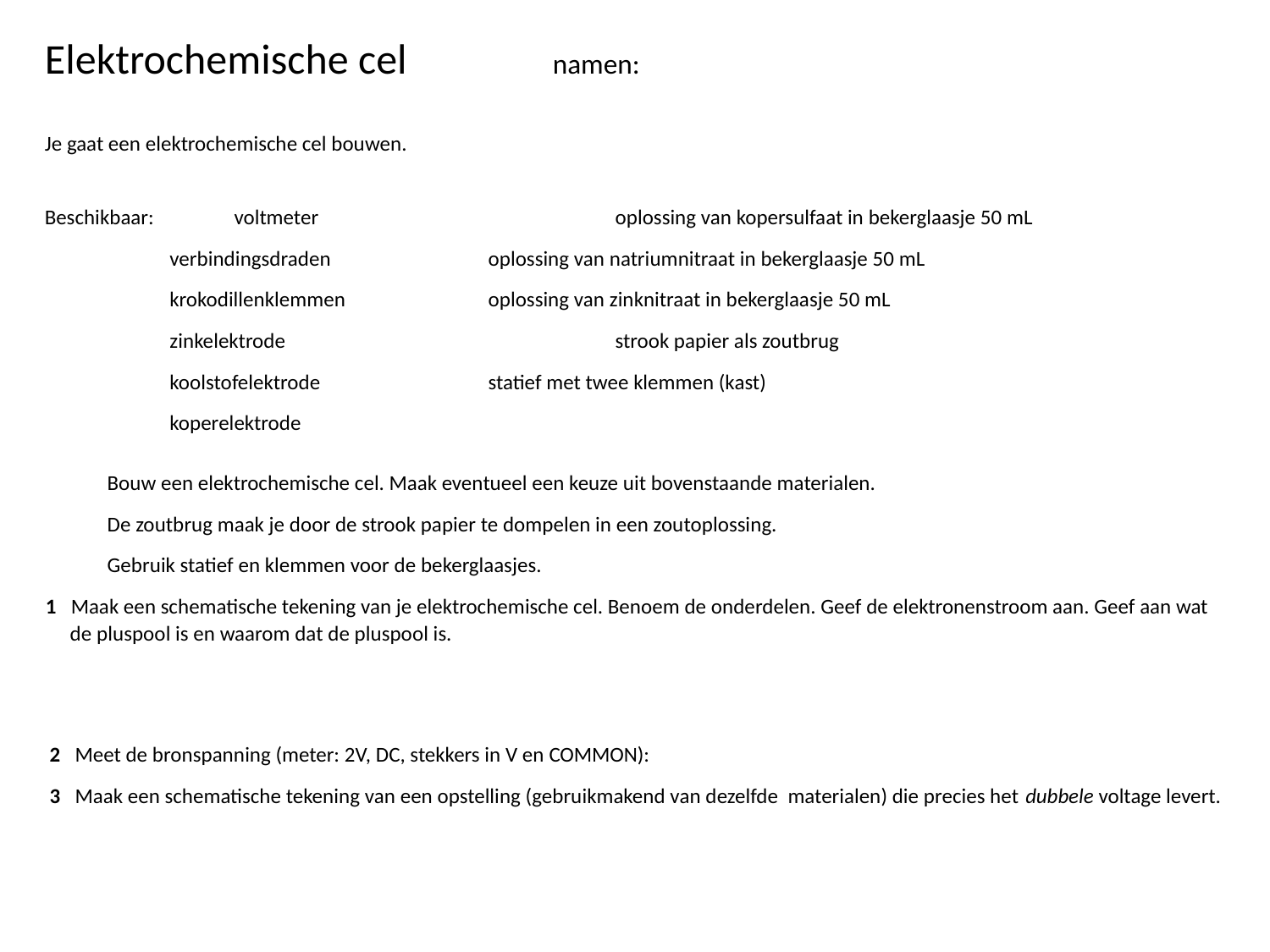

Elektrochemische cel		namen:

Je gaat een elektrochemische cel bouwen.

Beschikbaar:	voltmeter			oplossing van kopersulfaat in bekerglaasje 50 mL
verbindingsdraden 		oplossing van natriumnitraat in bekerglaasje 50 mL
krokodillenklemmen 		oplossing van zinknitraat in bekerglaasje 50 mL
zinkelektrode 			strook papier als zoutbrug
koolstofelektrode 		statief met twee klemmen (kast)
koperelektrode

Bouw een elektrochemische cel. Maak eventueel een keuze uit bovenstaande materialen.
De zoutbrug maak je door de strook papier te dompelen in een zoutoplossing.
Gebruik statief en klemmen voor de bekerglaasjes.
 1   Maak een schematische tekening van je elektrochemische cel. Benoem de onderdelen. Geef de elektronenstroom aan. Geef aan wat   de pluspool is en waarom dat de pluspool is.

 2   Meet de bronspanning (meter: 2V, DC, stekkers in V en COMMON):
 3   Maak een schematische tekening van een opstelling (gebruikmakend van dezelfde  materialen) die precies het dubbele voltage levert.